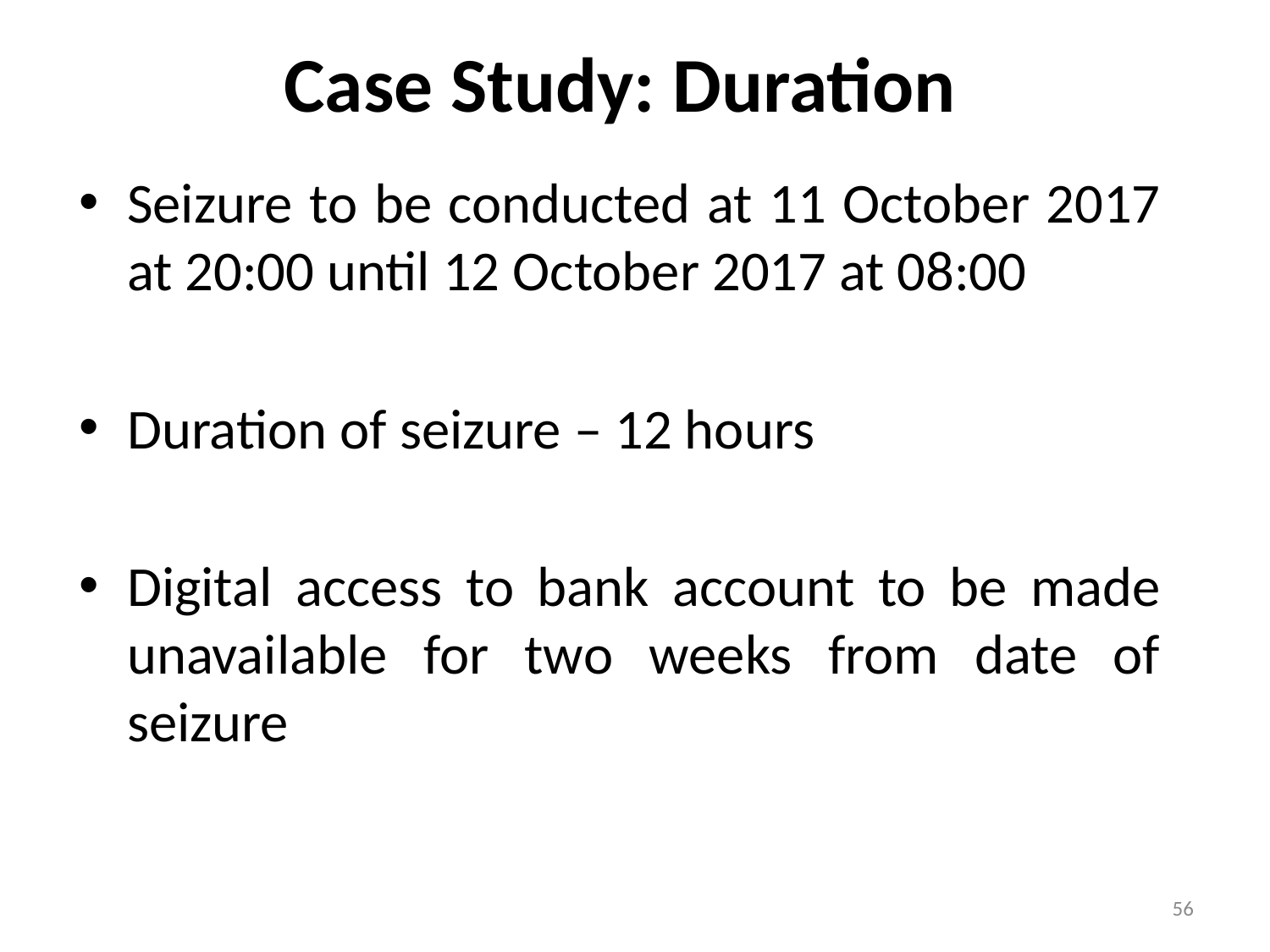

# Case Study: Duration
Seizure to be conducted at 11 October 2017 at 20:00 until 12 October 2017 at 08:00

Duration of seizure – 12 hours

Digital access to bank account to be made unavailable for two weeks from date of seizure
56